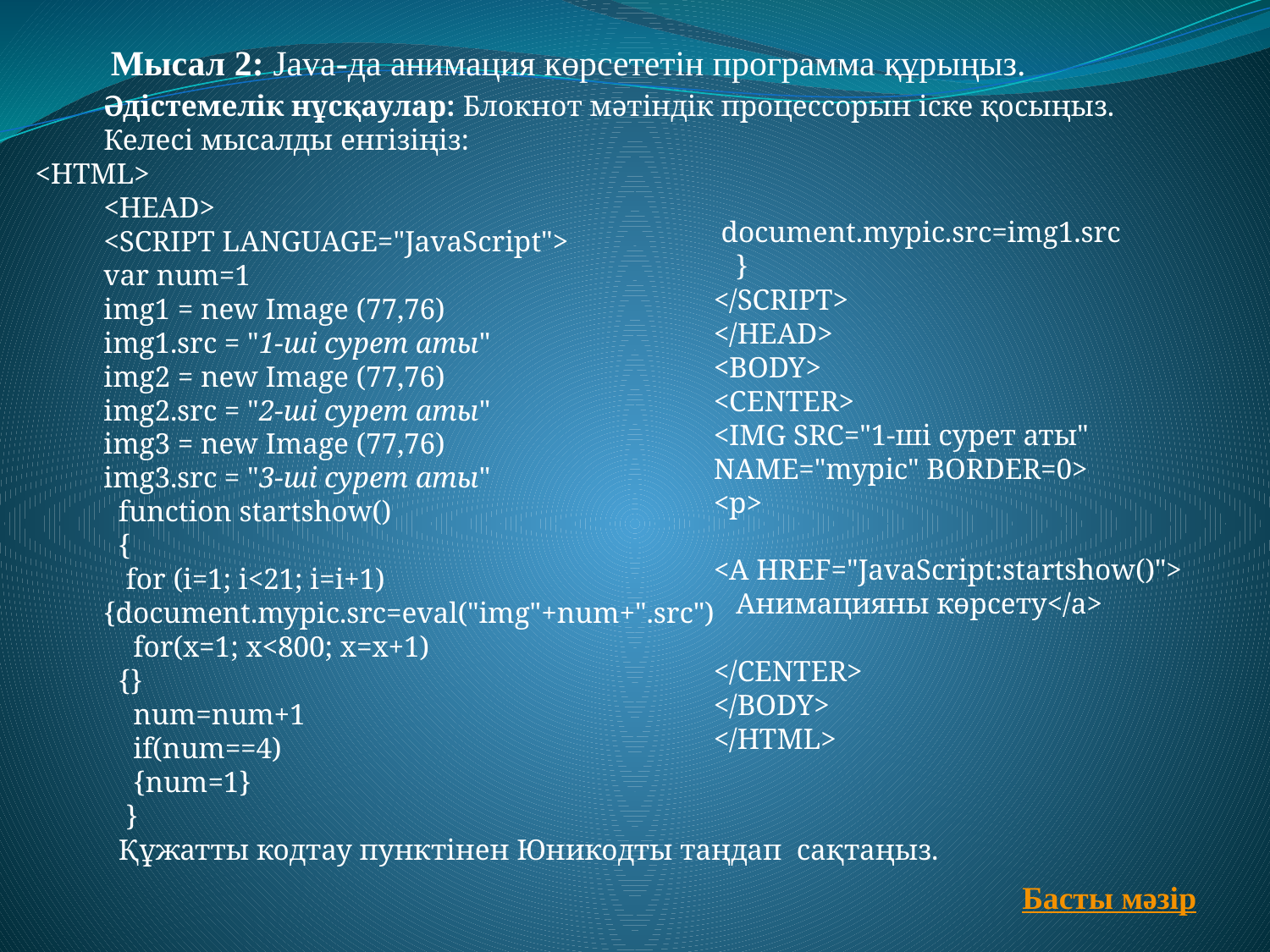

Мысал 2: Java-да анимация көрсететін программа құрыңыз.
	Әдістемелік нұсқаулар: Блокнот мәтіндік процессорын іске қосыңыз. Келесі мысалды енгізіңіз:
<HTML>
<HEAD>
<SCRIPT LANGUAGE="JavaScript">
var num=1
img1 = new Image (77,76)
img1.src = "1-ші сурет аты"
img2 = new Image (77,76)
img2.src = "2-ші сурет аты"
img3 = new Image (77,76)
img3.src = "3-ші сурет аты" 
  function startshow()
  {
   for (i=1; i<21; i=i+1)
{document.mypic.src=eval("img"+num+".src")
    for(x=1; x<800; x=x+1)
  {}
    num=num+1
    if(num==4)
    {num=1}
   }
  Құжатты кодтау пунктінен Юникодты таңдап  сақтаңыз.
	 document.mypic.src=img1.src
   }
</SCRIPT>
</HEAD>
<BODY>
<CENTER>
<IMG SRC="1-ші сурет аты" NAME="mypic" BORDER=0>
<p>
<A HREF="JavaScript:startshow()">
   Анимацияны көрсету</a>
</CENTER>
</BODY>
</HTML>
	Басты мәзір